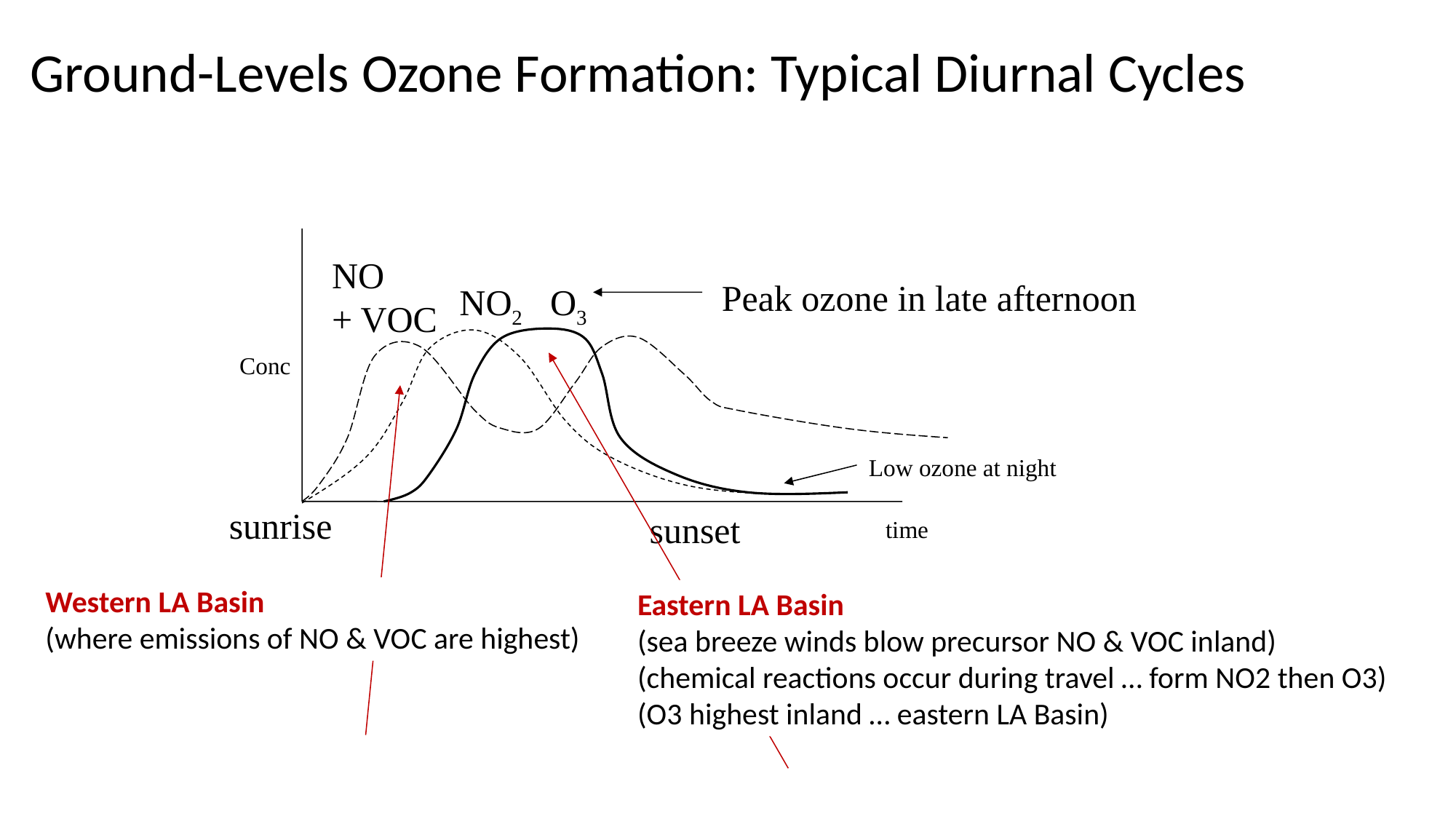

Ground-Levels Ozone Formation: Typical Diurnal Cycles

NO
+ VOC
Peak ozone in late afternoon
NO2
O3

Conc
Low ozone at night

sunrise

sunset
time
Western LA Basin
(where emissions of NO & VOC are highest)
Eastern LA Basin
(sea breeze winds blow precursor NO & VOC inland)
(chemical reactions occur during travel … form NO2 then O3)
(O3 highest inland … eastern LA Basin)